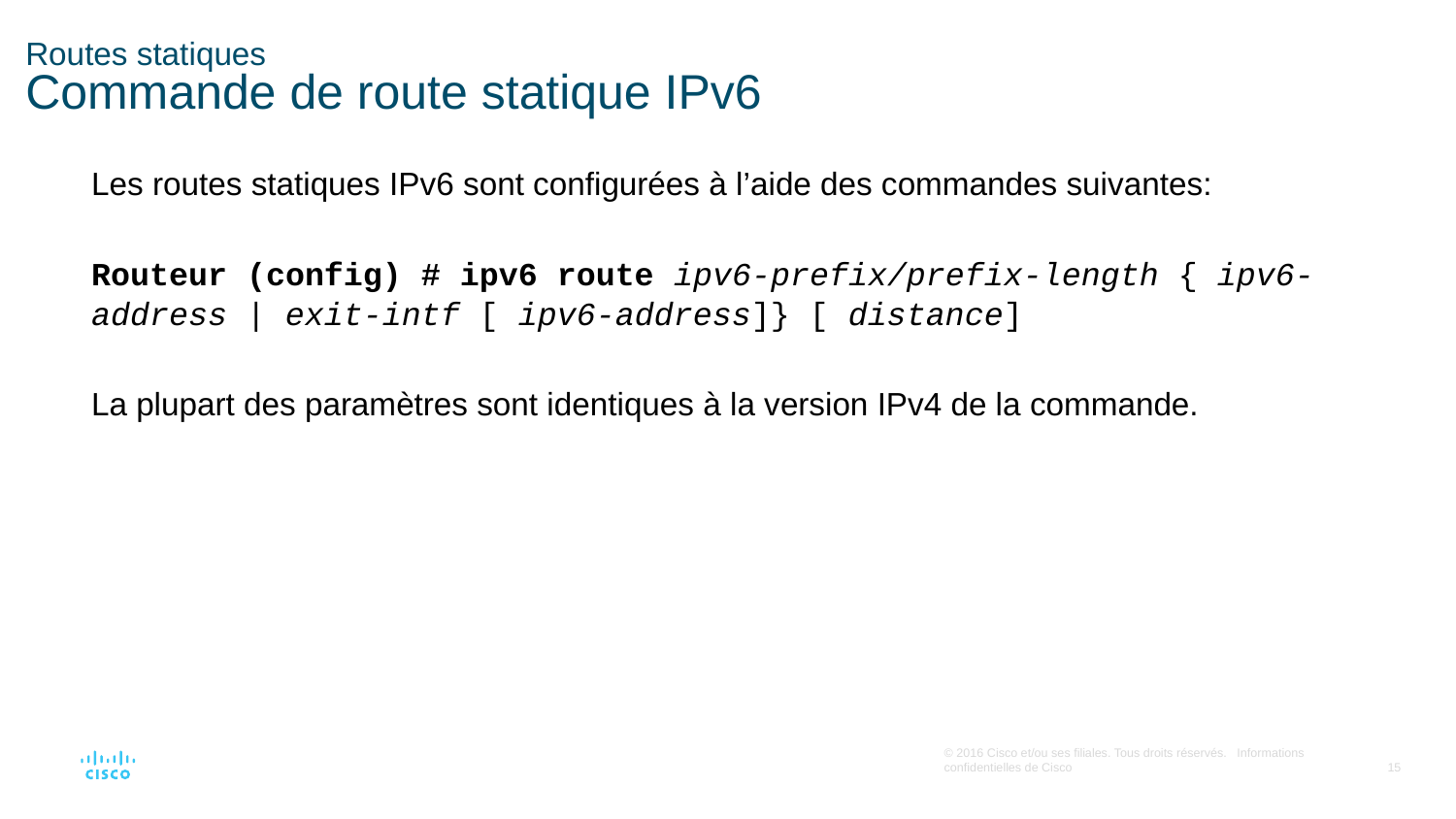

# Routes statiques Commande de route statique IPv6
Les routes statiques IPv6 sont configurées à l’aide des commandes suivantes:

Routeur (config) # ipv6 route ipv6-prefix/prefix-length { ipv6-address | exit-intf [ ipv6-address]} [ distance]

La plupart des paramètres sont identiques à la version IPv4 de la commande.